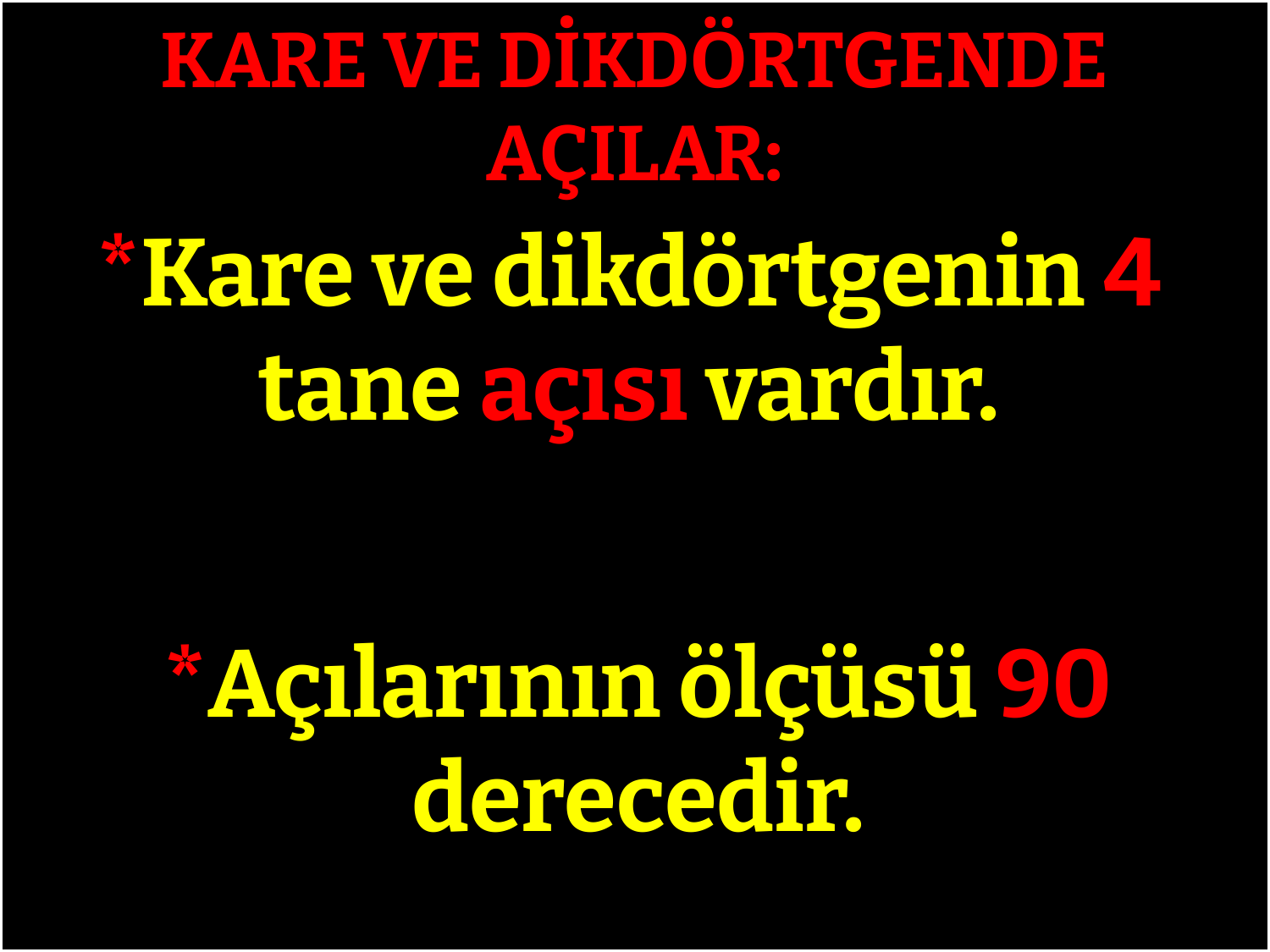

KARE VE DİKDÖRTGENDE AÇILAR:
*Kare ve dikdörtgenin 4 tane açısı vardır.
#
*Açılarının ölçüsü 90 derecedir.